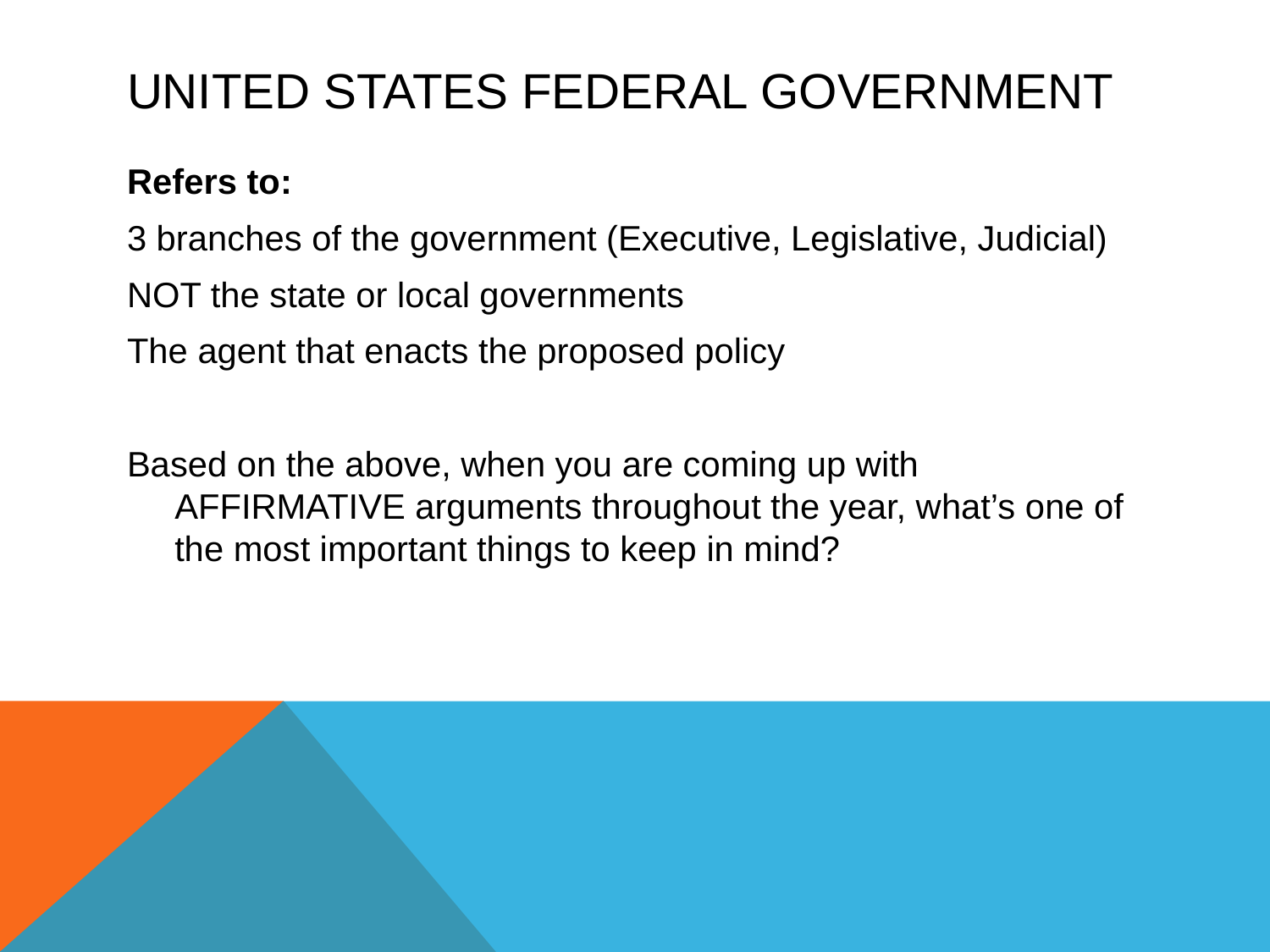

# United States Federal Government
Refers to:
3 branches of the government (Executive, Legislative, Judicial)
NOT the state or local governments
The agent that enacts the proposed policy

Based on the above, when you are coming up with AFFIRMATIVE arguments throughout the year, what’s one of the most important things to keep in mind?